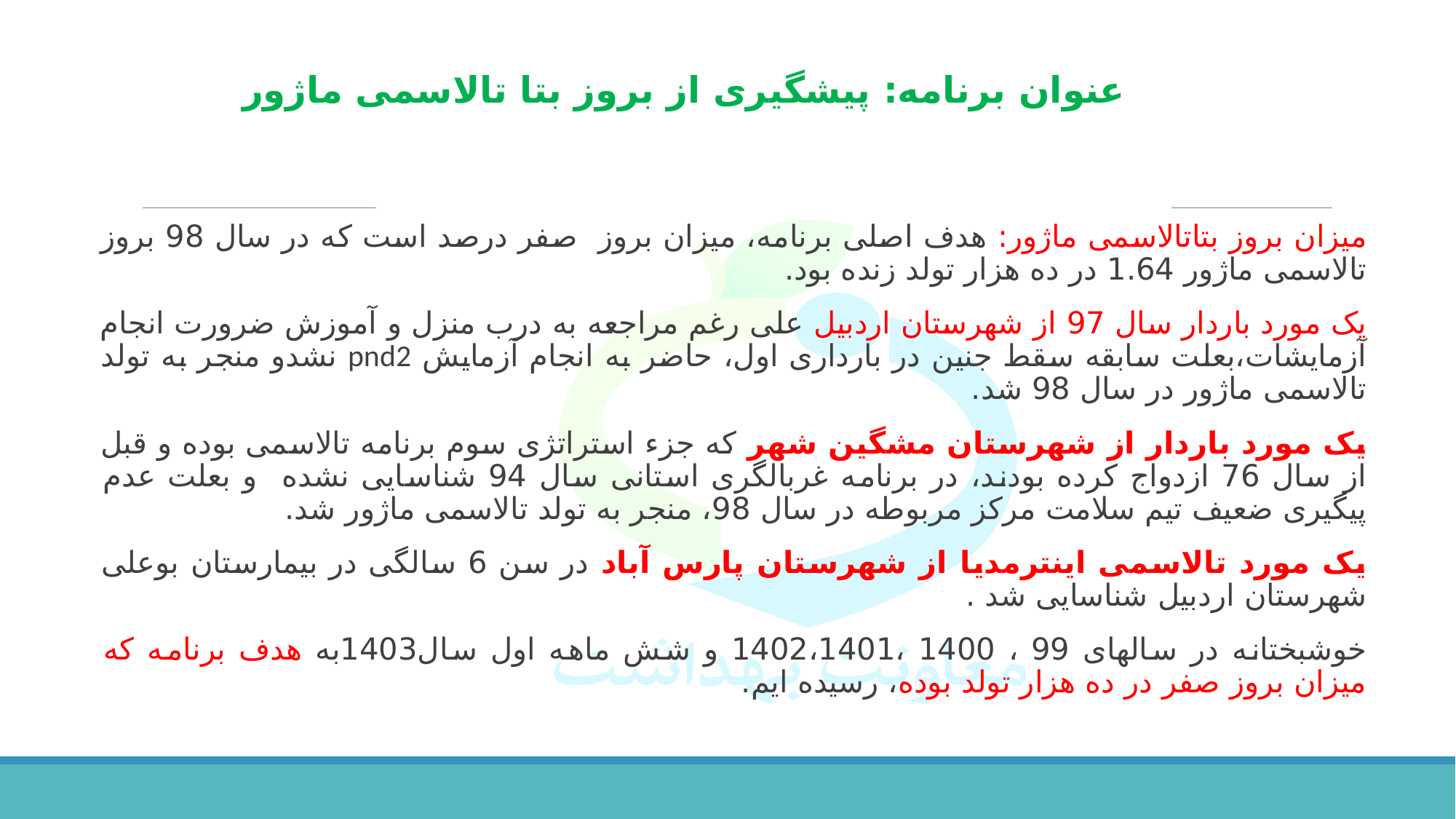

عنوان برنامه: پیشگیری از بروز بتا تالاسمی ماژور
میزان بروز بتاتالاسمی ماژور: هدف اصلی برنامه، میزان بروز  صفر درصد است که در سال 98 بروز تالاسمی ماژور 1.64 در ده هزار تولد زنده بود.
یک مورد باردار سال 97 از شهرستان اردبیل علی رغم مراجعه به درب منزل و آموزش ضرورت انجام آزمایشات،بعلت سابقه سقط جنین در بارداری اول، حاضر به انجام آزمایش pnd2 نشدو منجر به تولد تالاسمی ماژور در سال 98 شد.
یک مورد باردار از شهرستان مشگین شهر که جزء استراتژی سوم برنامه تالاسمی بوده و قبل از سال 76 ازدواج کرده بودند، در برنامه غربالگری استانی سال 94 شناسایی نشده  و بعلت عدم پیگیری ضعیف تیم سلامت مرکز مربوطه در سال 98، منجر به تولد تالاسمی ماژور شد.
یک مورد تالاسمی اینترمدیا از شهرستان پارس آباد در سن 6 سالگی در بیمارستان بوعلی شهرستان اردبیل شناسایی شد .
خوشبختانه در سالهای 99 ، 1400 ،1402،1401 و شش ماهه اول سال1403به هدف برنامه که میزان بروز صفر در ده هزار تولد بوده، رسیده ایم.